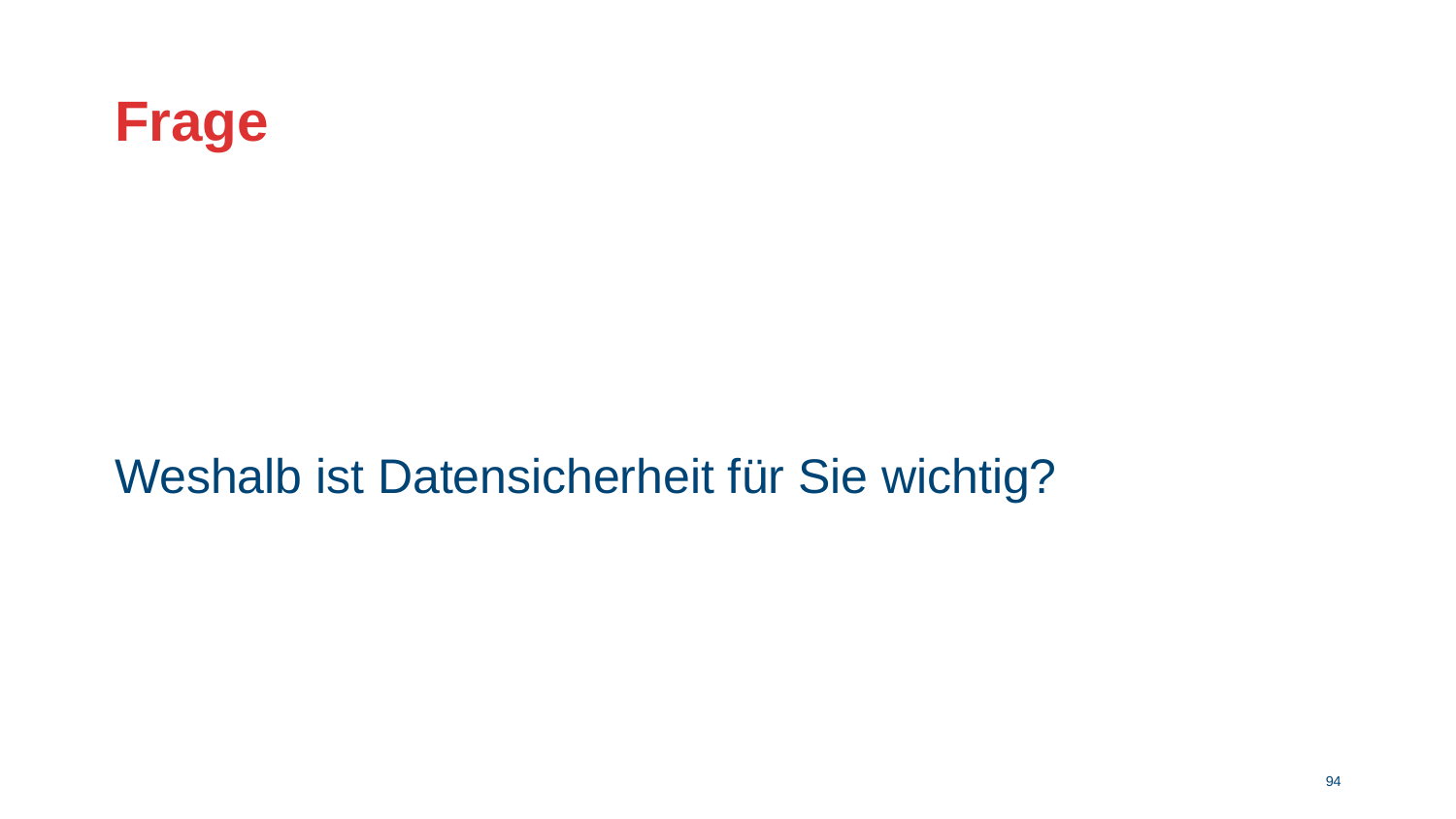

# Frage
Weshalb ist Datensicherheit für Sie wichtig?
94